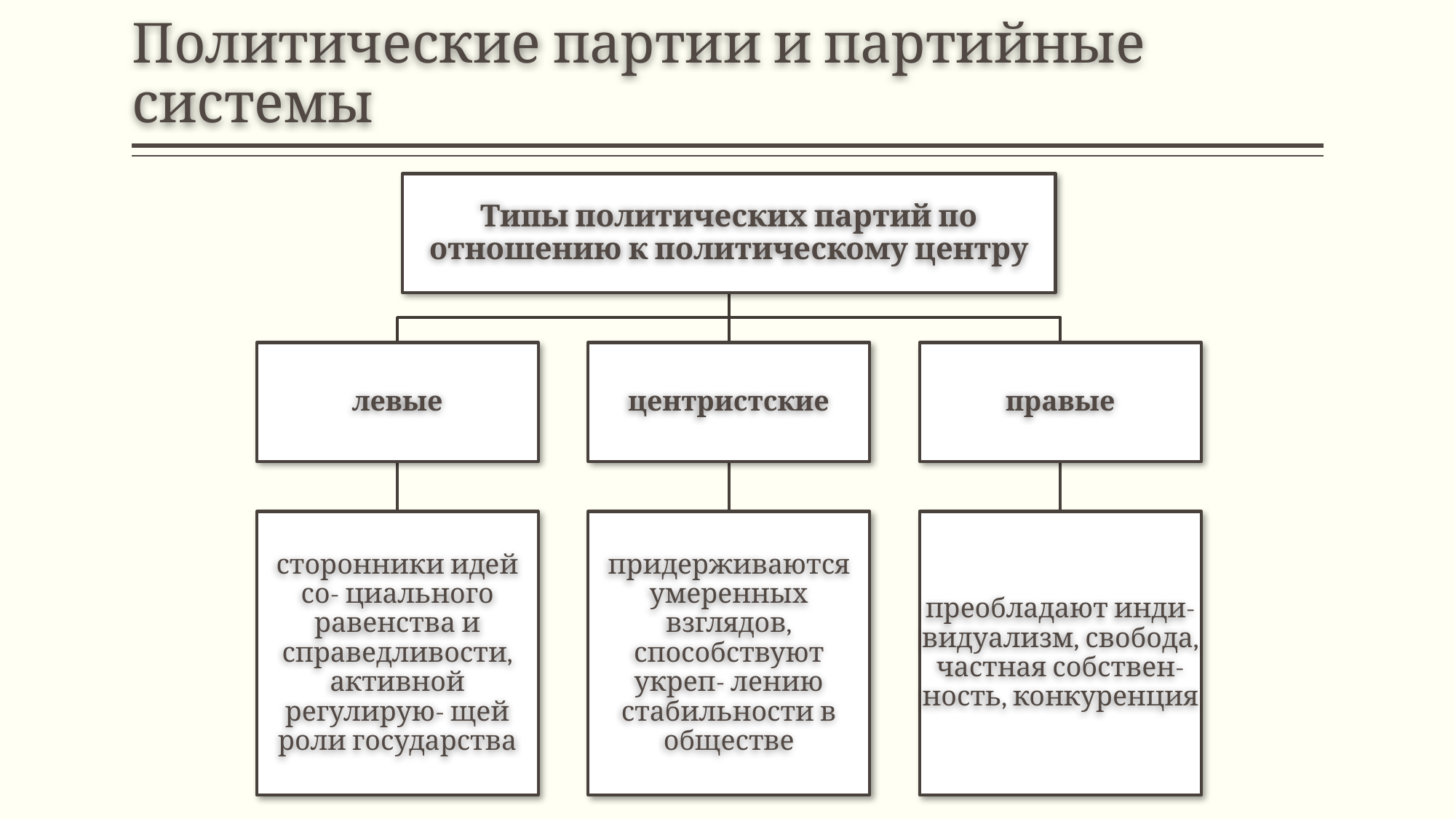

# Политические партии и партийные системы

Типы политических партий по отношению к политическому центру

левые

центристские

правые

сторонники идей со- циального равенства и справедливости, активной регулирую- щей роли государства

придерживаются умеренных взглядов, способствуют укреп- лению стабильности в обществе

преобладают инди- видуализм, свобода, частная собствен- ность, конкуренция